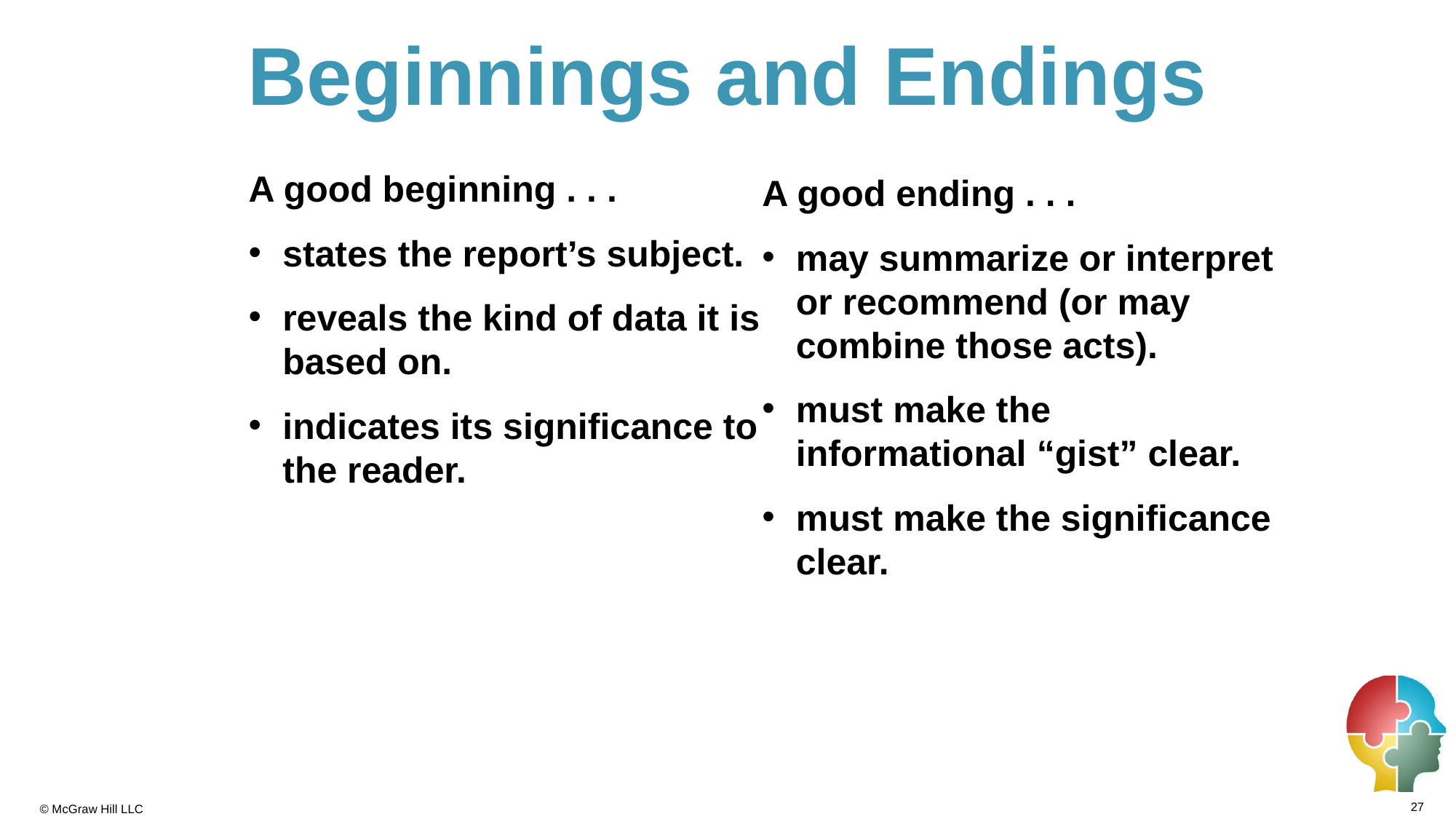

# Beginnings and Endings
A good beginning . . .
states the report’s subject.
reveals the kind of data it is based on.
indicates its significance to the reader.
A good ending . . .
may summarize or interpret or recommend (or may combine those acts).
must make the informational “gist” clear.
must make the significance clear.
27